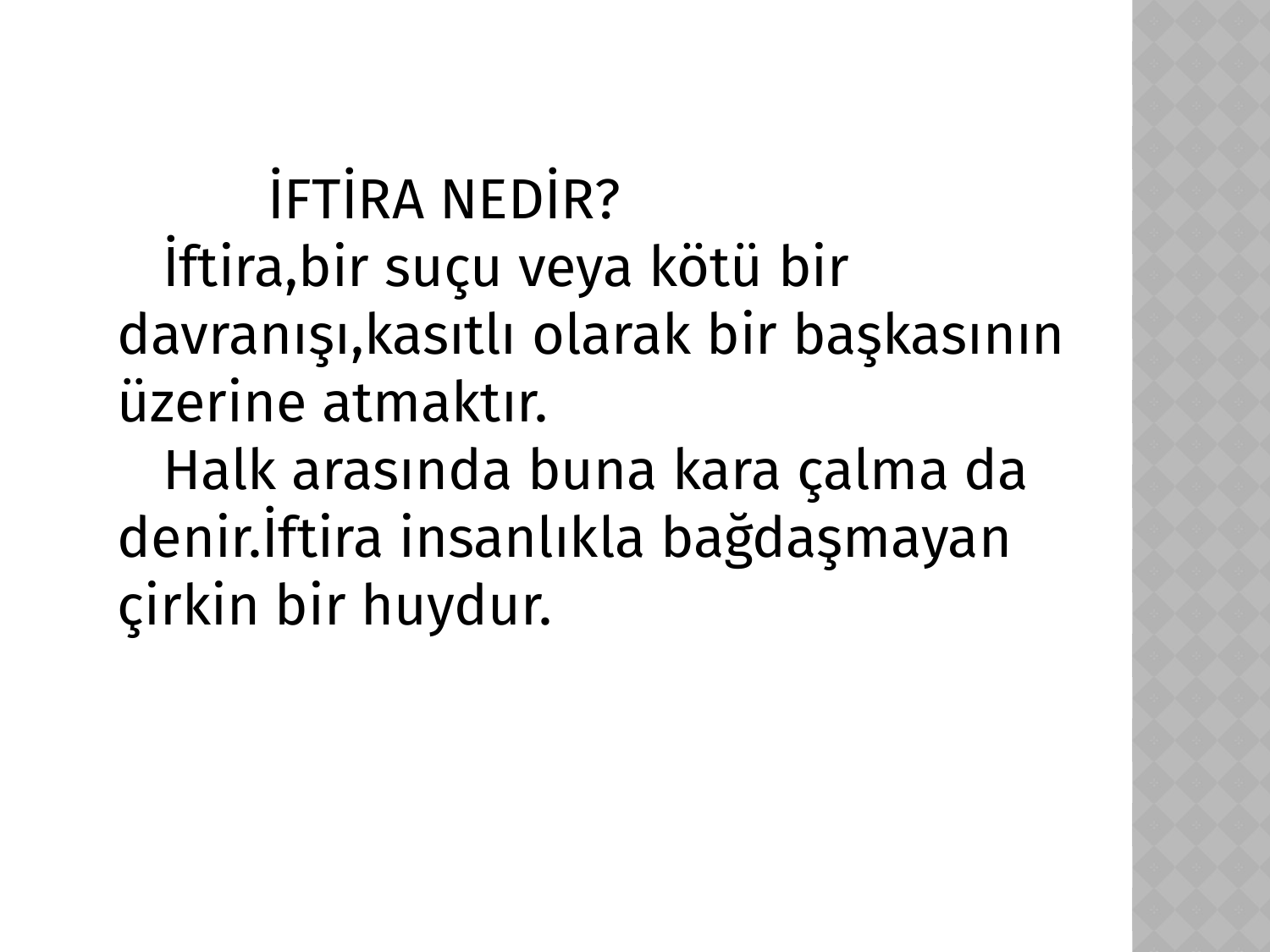

İFTİRA NEDİR?
   İftira,bir suçu veya kötü bir davranışı,kasıtlı olarak bir başkasının üzerine atmaktır.
   Halk arasında buna kara çalma da denir.İftira insanlıkla bağdaşmayan
çirkin bir huydur.